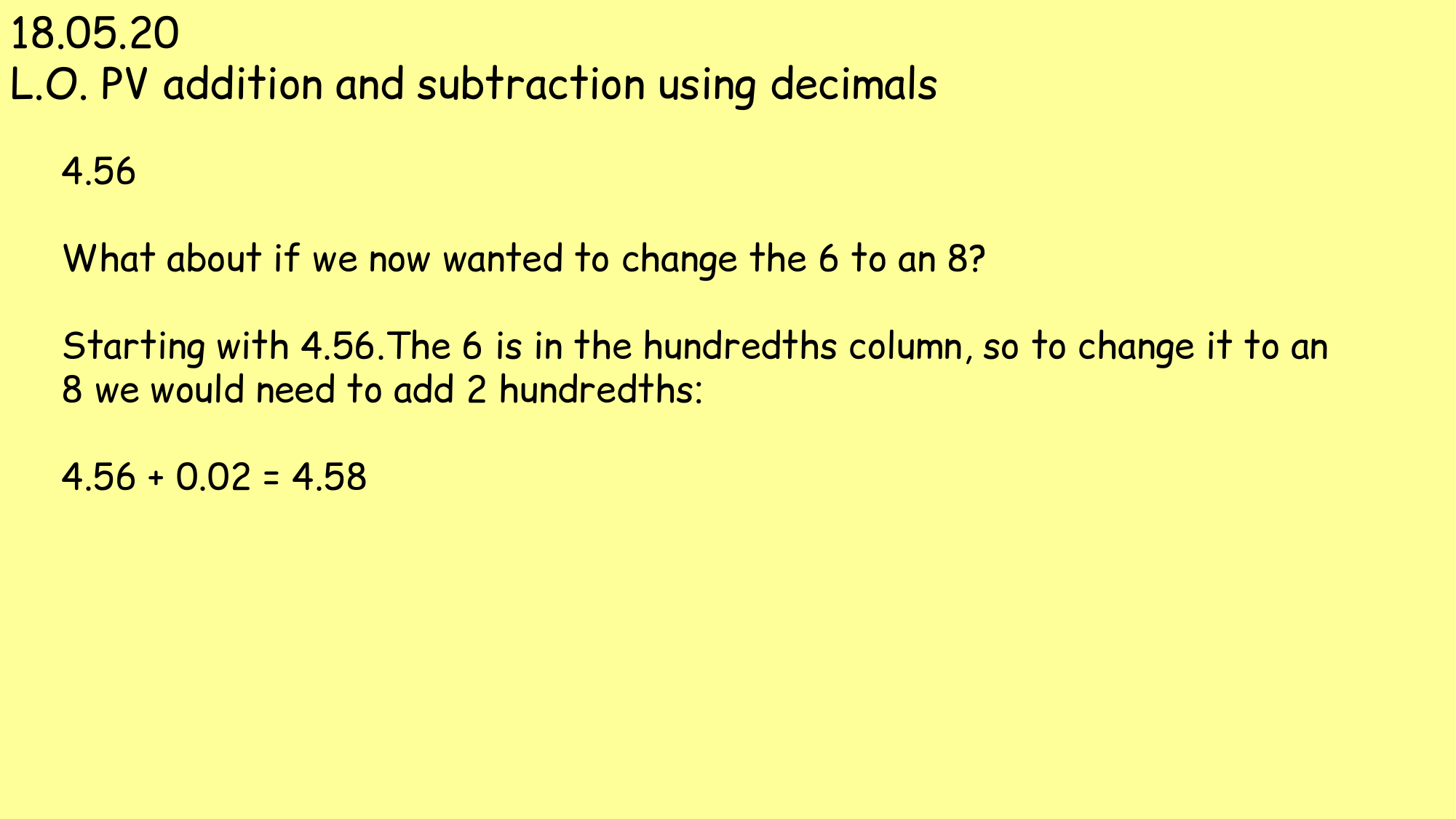

18.05.20
L.O. PV addition and subtraction using decimals
4.56

What about if we now wanted to change the 6 to an 8?

Starting with 4.56.The 6 is in the hundredths column, so to change it to an 8 we would need to add 2 hundredths:

4.56 + 0.02 = 4.58